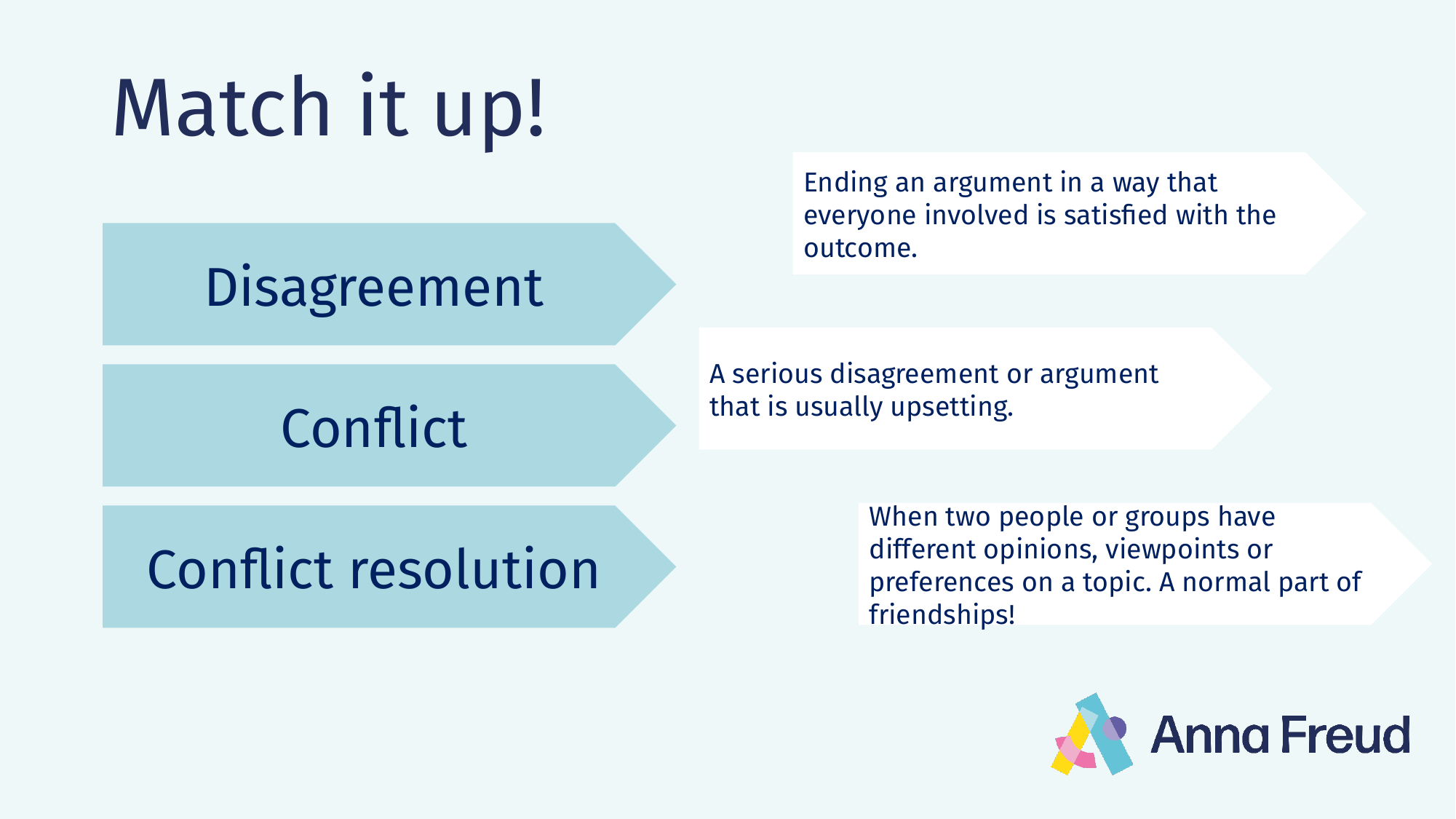

# Match it up!
Ending an argument in a way that everyone involved is satisfied with the outcome.
Disagreement
A serious disagreement or argument
that is usually upsetting.
Conflict
When two people or groups have different opinions, viewpoints or preferences on a topic. A normal part of friendships!
Conflict resolution